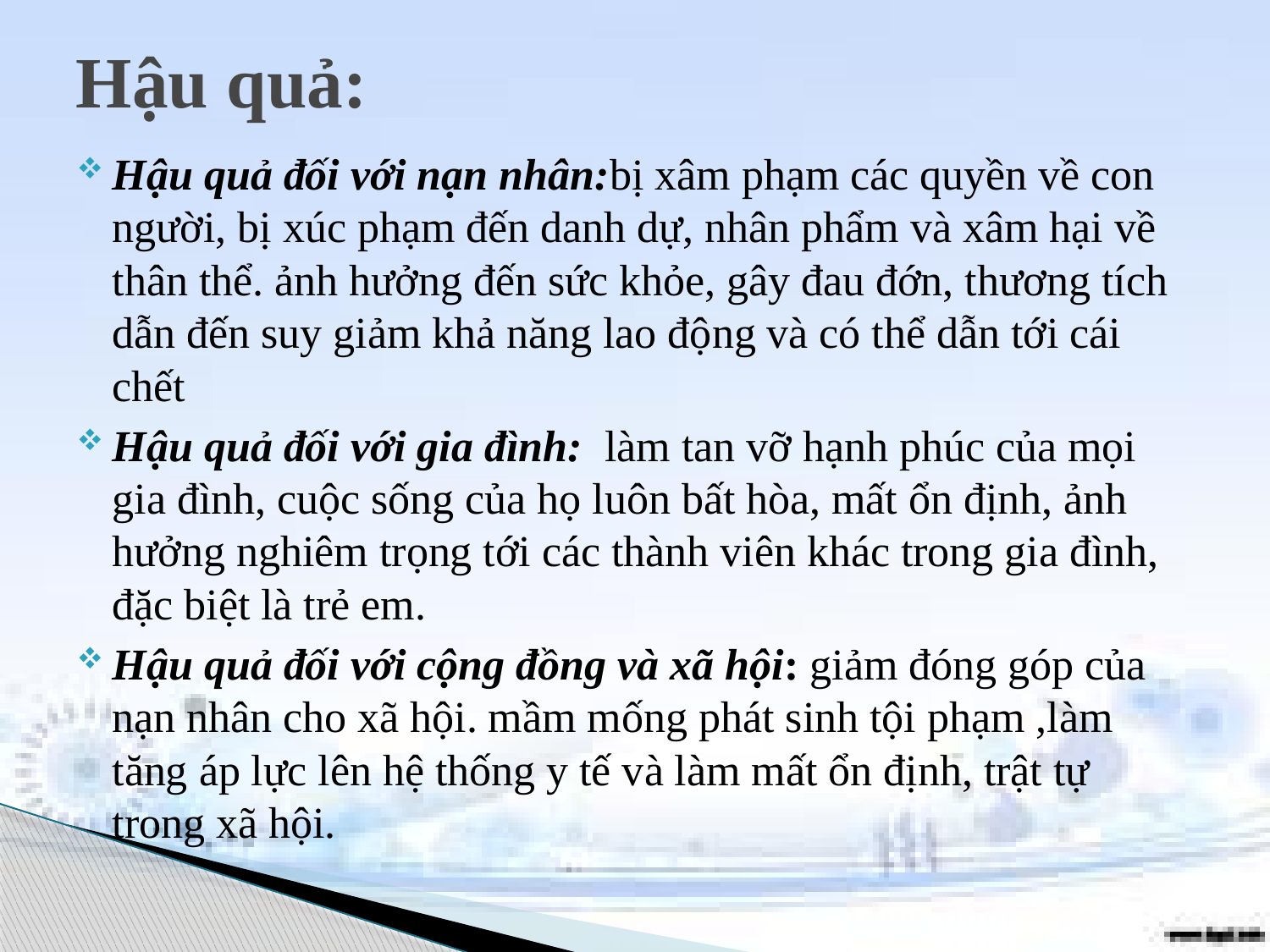

# Hậu quả:
Hậu quả đối với nạn nhân:bị xâm phạm các quyền về con người, bị xúc phạm đến danh dự, nhân phẩm và xâm hại về thân thể. ảnh hưởng đến sức khỏe, gây đau đớn, thương tích dẫn đến suy giảm khả năng lao động và có thể dẫn tới cái chết
Hậu quả đối với gia đình:  làm tan vỡ hạnh phúc của mọi gia đình, cuộc sống của họ luôn bất hòa, mất ổn định, ảnh hưởng nghiêm trọng tới các thành viên khác trong gia đình, đặc biệt là trẻ em.
Hậu quả đối với cộng đồng và xã hội: giảm đóng góp của nạn nhân cho xã hội. mầm mống phát sinh tội phạm ,làm tăng áp lực lên hệ thống y tế và làm mất ổn định, trật tự trong xã hội.